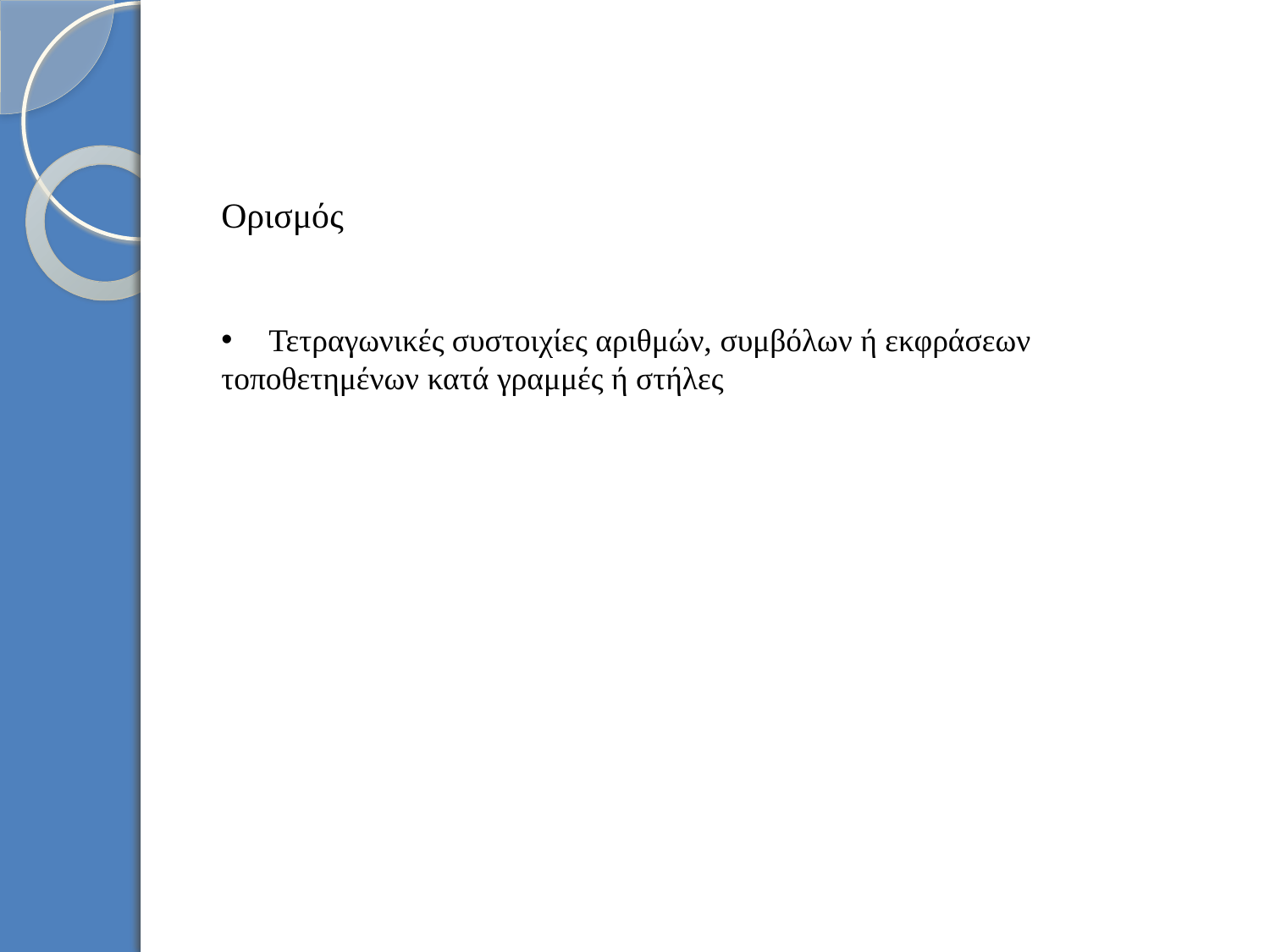

Ορισμός

Τετραγωνικές συστοιχίες αριθμών, συμβόλων ή εκφράσεων
τοποθετημένων κατά γραμμές ή στήλες